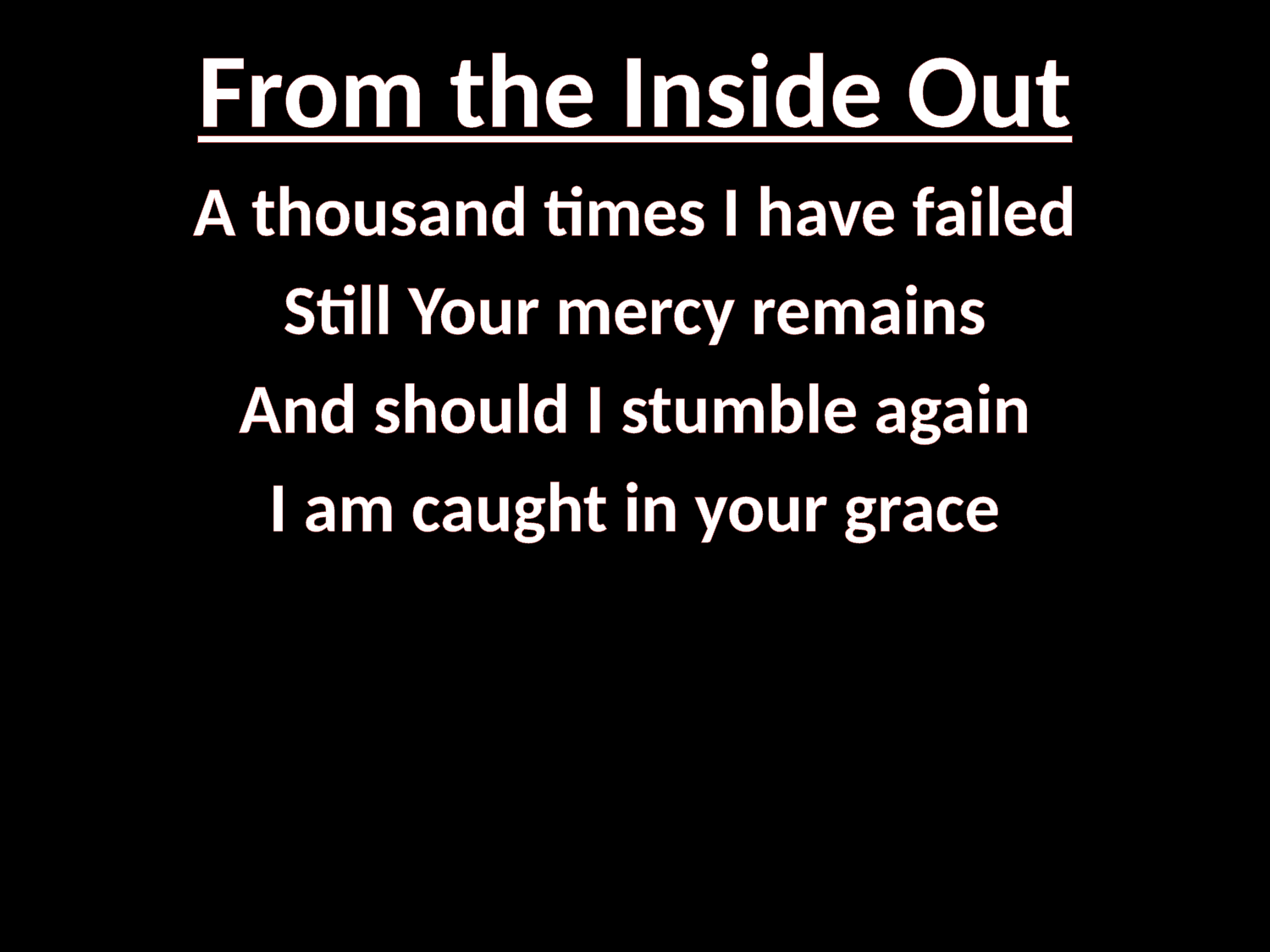

# From the Inside Out
A thousand times I have failed
Still Your mercy remains
And should I stumble again
I am caught in your grace